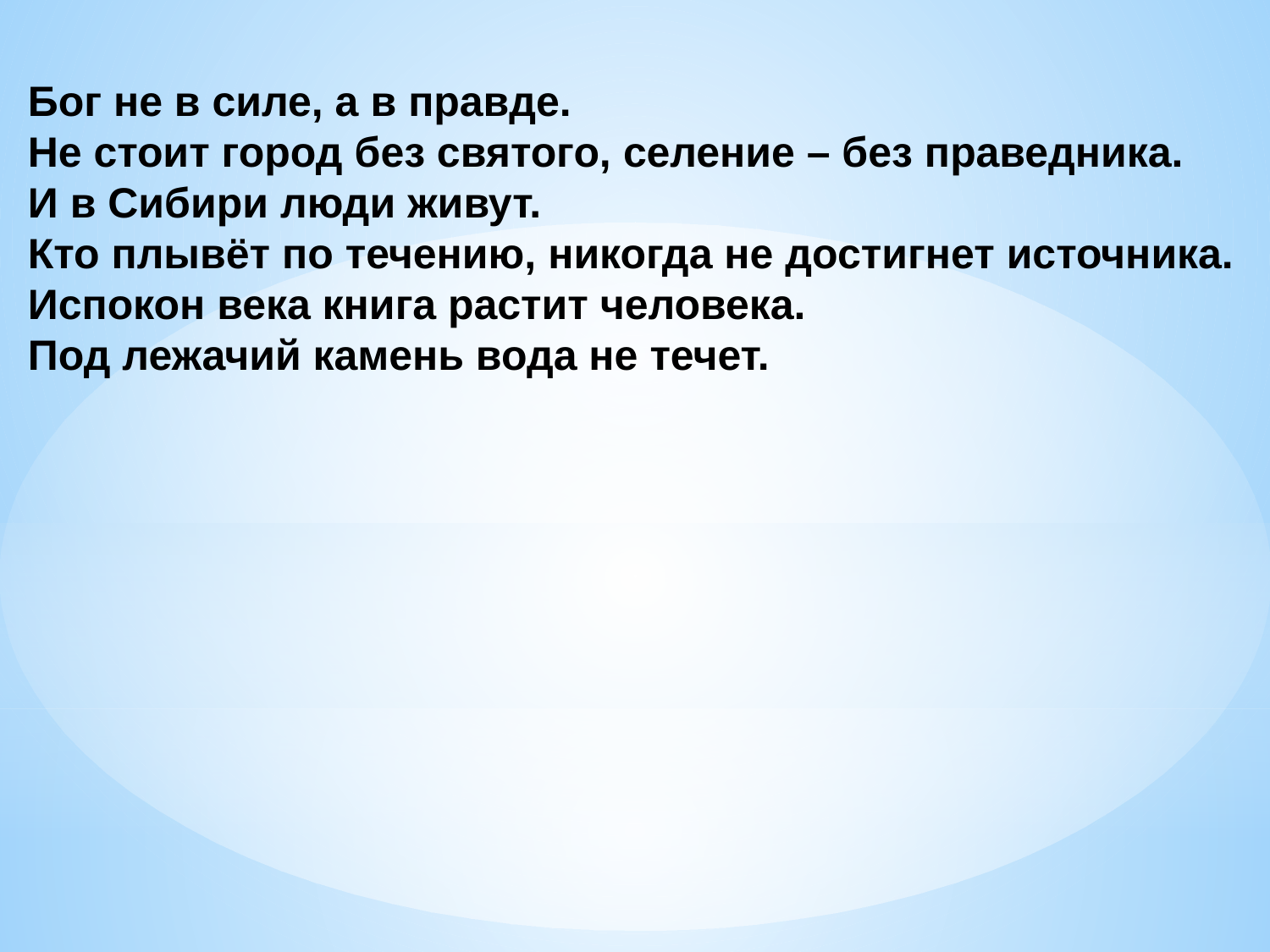

Бог не в силе, а в правде.
Не стоит город без святого, селение – без праведника.
И в Сибири люди живут.
Кто плывёт по течению, никогда не достигнет источника.
Испокон века книга растит человека.
Под лежачий камень вода не течет.